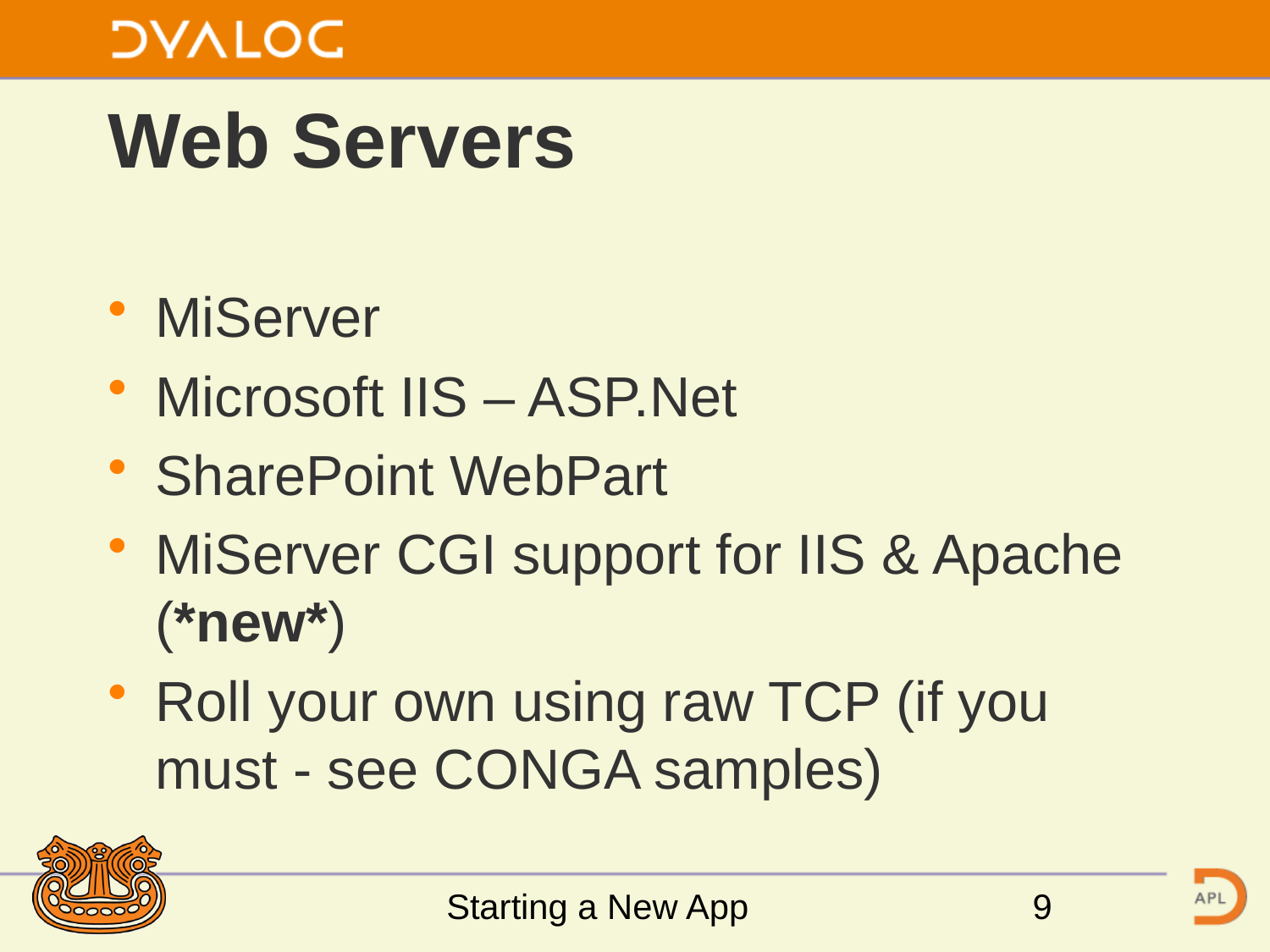

# Web Servers
MiServer
Microsoft IIS – ASP.Net
SharePoint WebPart
MiServer CGI support for IIS & Apache (*new*)
Roll your own using raw TCP (if you must - see CONGA samples)

Starting a New App
9